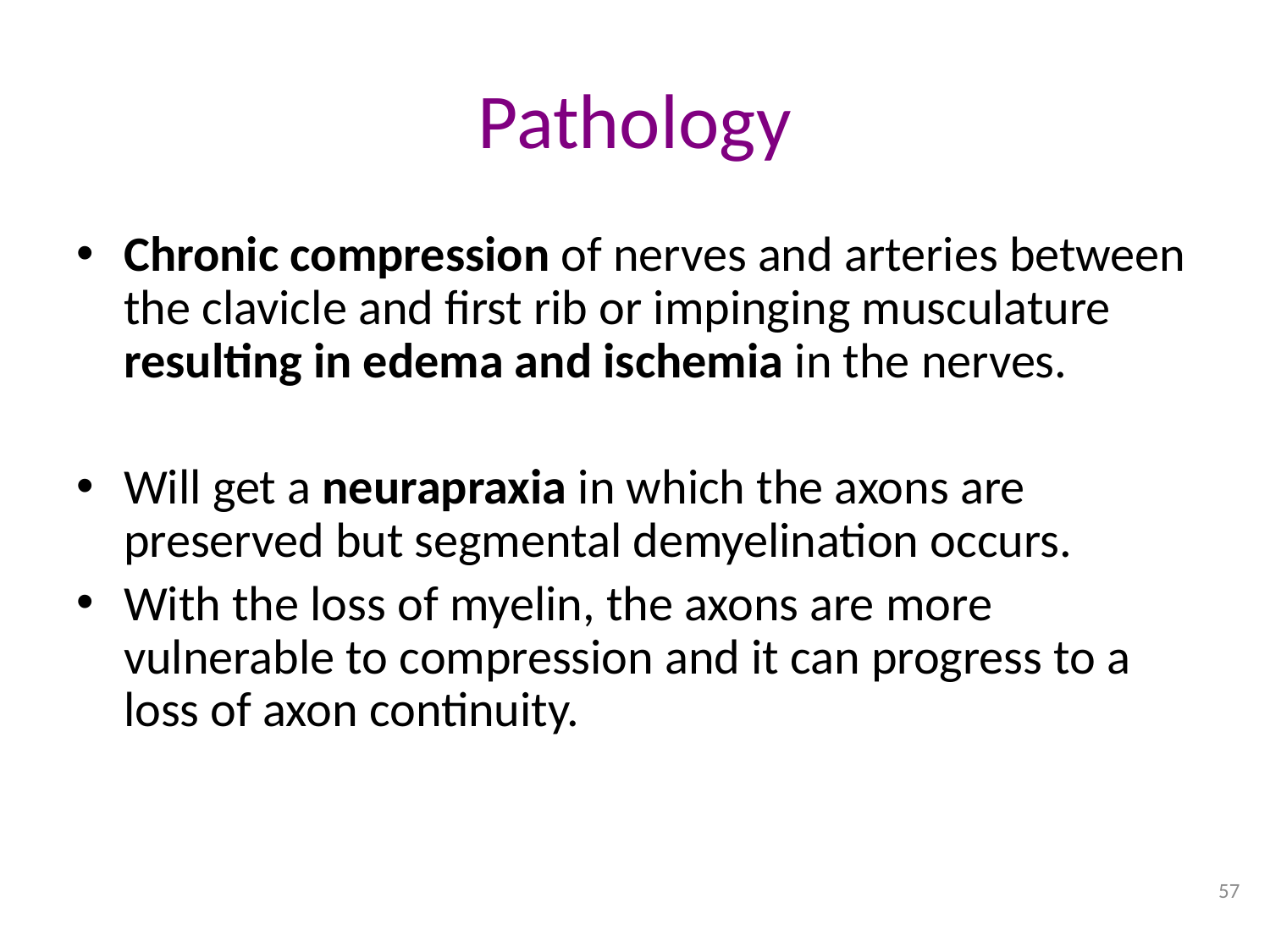

# Pathology
Chronic compression of nerves and arteries between the clavicle and first rib or impinging musculature resulting in edema and ischemia in the nerves.

Will get a neurapraxia in which the axons are preserved but segmental demyelination occurs.
With the loss of myelin, the axons are more vulnerable to compression and it can progress to a loss of axon continuity.
57